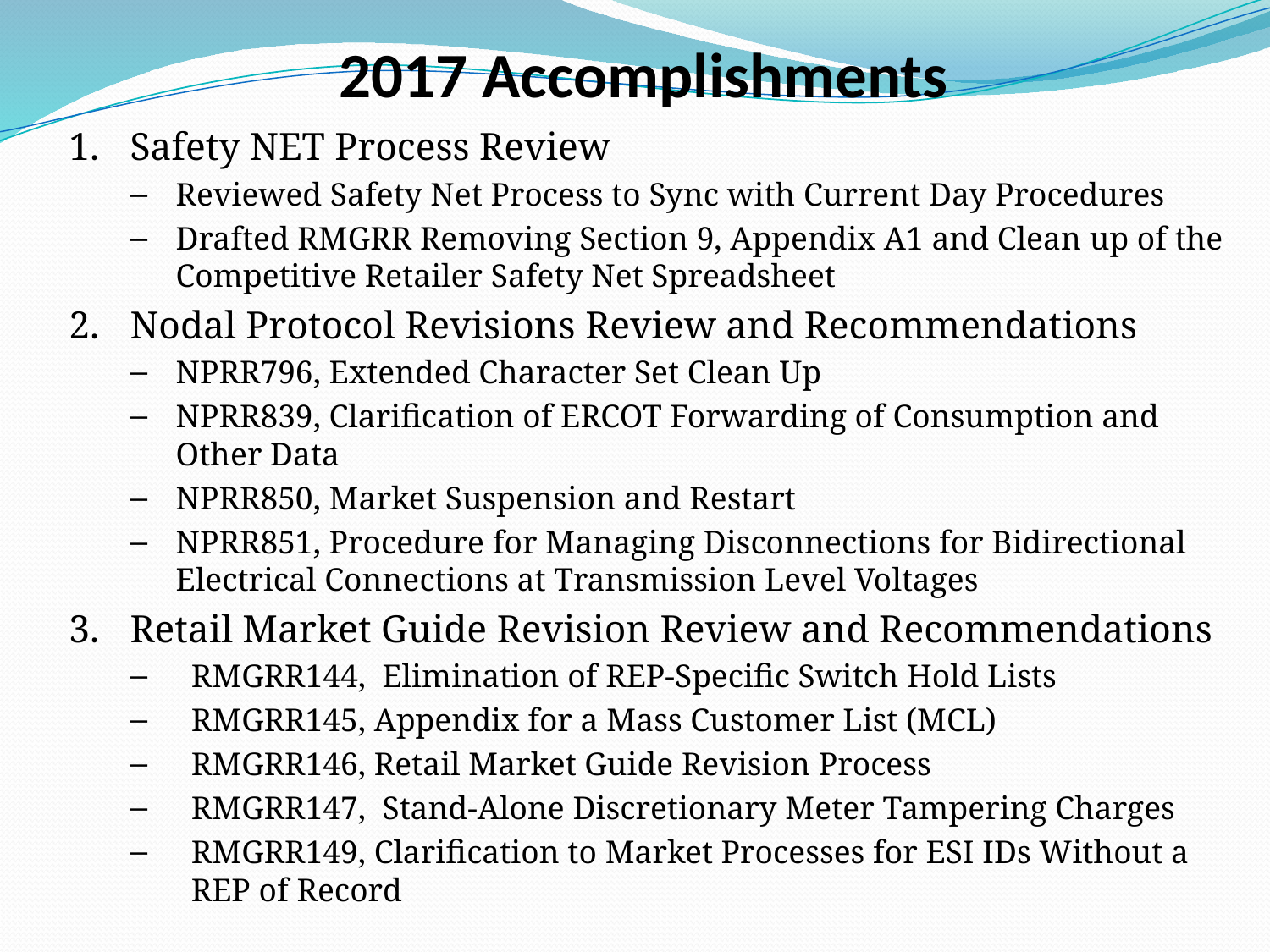

2017 Accomplishments
Safety NET Process Review
Reviewed Safety Net Process to Sync with Current Day Procedures
Drafted RMGRR Removing Section 9, Appendix A1 and Clean up of the Competitive Retailer Safety Net Spreadsheet
Nodal Protocol Revisions Review and Recommendations
NPRR796, Extended Character Set Clean Up
NPRR839, Clarification of ERCOT Forwarding of Consumption and Other Data
NPRR850, Market Suspension and Restart
NPRR851, Procedure for Managing Disconnections for Bidirectional Electrical Connections at Transmission Level Voltages
Retail Market Guide Revision Review and Recommendations
RMGRR144,  Elimination of REP-Specific Switch Hold Lists
RMGRR145, Appendix for a Mass Customer List (MCL)
RMGRR146, Retail Market Guide Revision Process
RMGRR147,  Stand-Alone Discretionary Meter Tampering Charges
RMGRR149, Clarification to Market Processes for ESI IDs Without a REP of Record